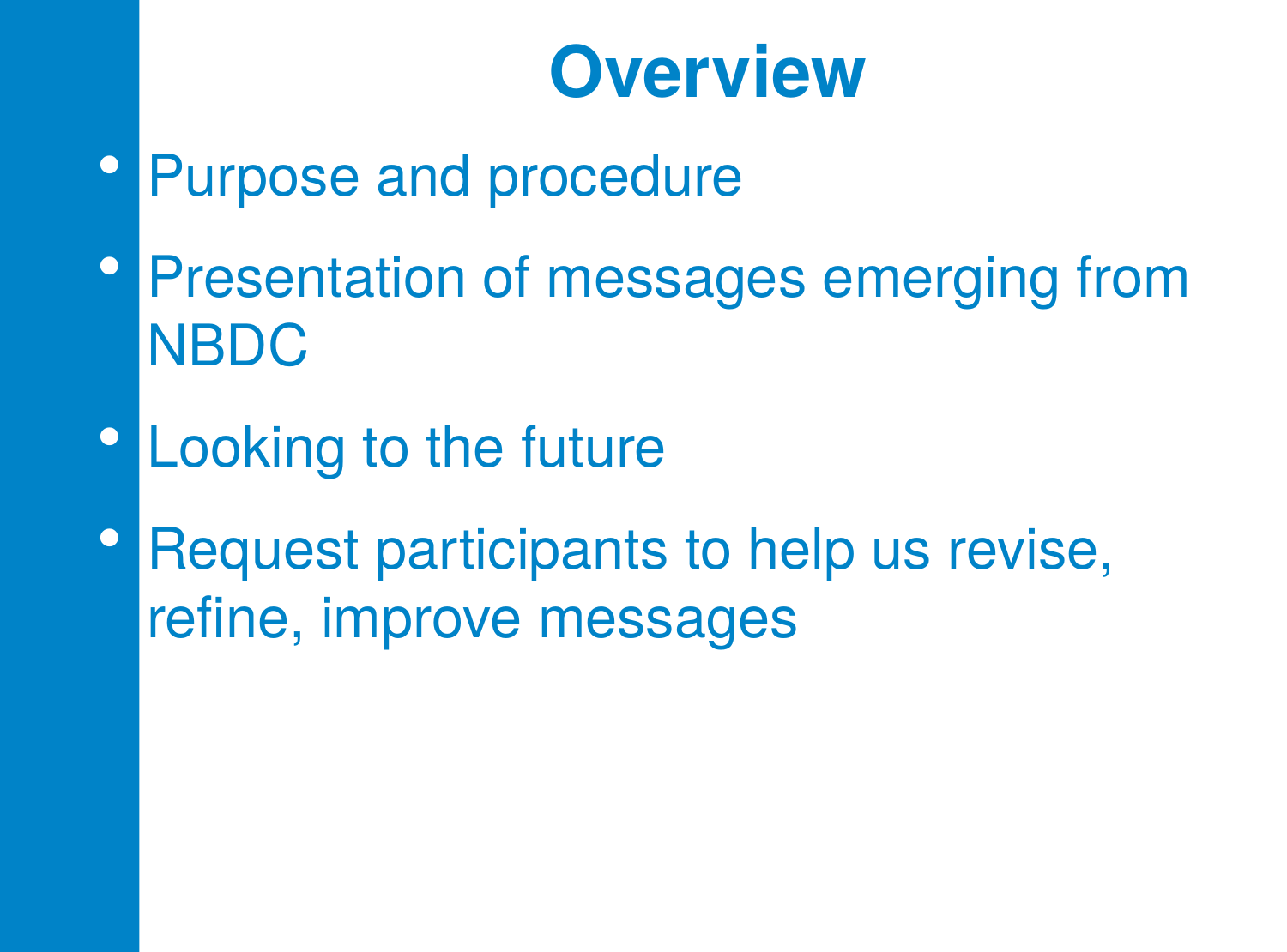

# Overview
Purpose and procedure
Presentation of messages emerging from NBDC
Looking to the future
Request participants to help us revise, refine, improve messages